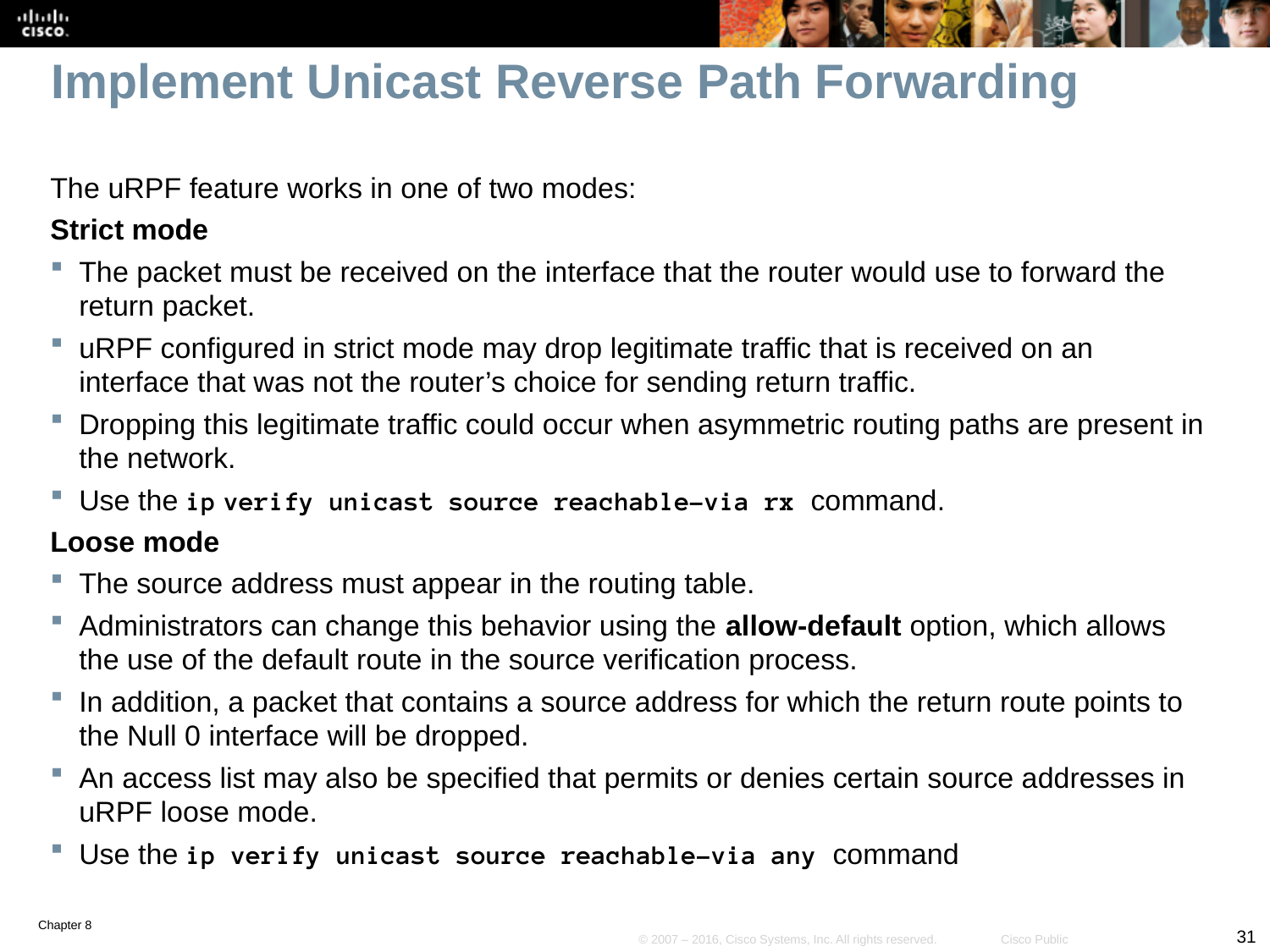

# Implement Unicast Reverse Path Forwarding
The uRPF feature works in one of two modes:
Strict mode
The packet must be received on the interface that the router would use to forward the return packet.
uRPF configured in strict mode may drop legitimate traffic that is received on an interface that was not the router’s choice for sending return traffic.
Dropping this legitimate traffic could occur when asymmetric routing paths are present in the network.
Use the ip verify unicast source reachable-via rx command.
Loose mode
The source address must appear in the routing table.
Administrators can change this behavior using the allow-default option, which allows the use of the default route in the source verification process.
In addition, a packet that contains a source address for which the return route points to the Null 0 interface will be dropped.
An access list may also be specified that permits or denies certain source addresses in uRPF loose mode.
Use the ip verify unicast source reachable-via any command